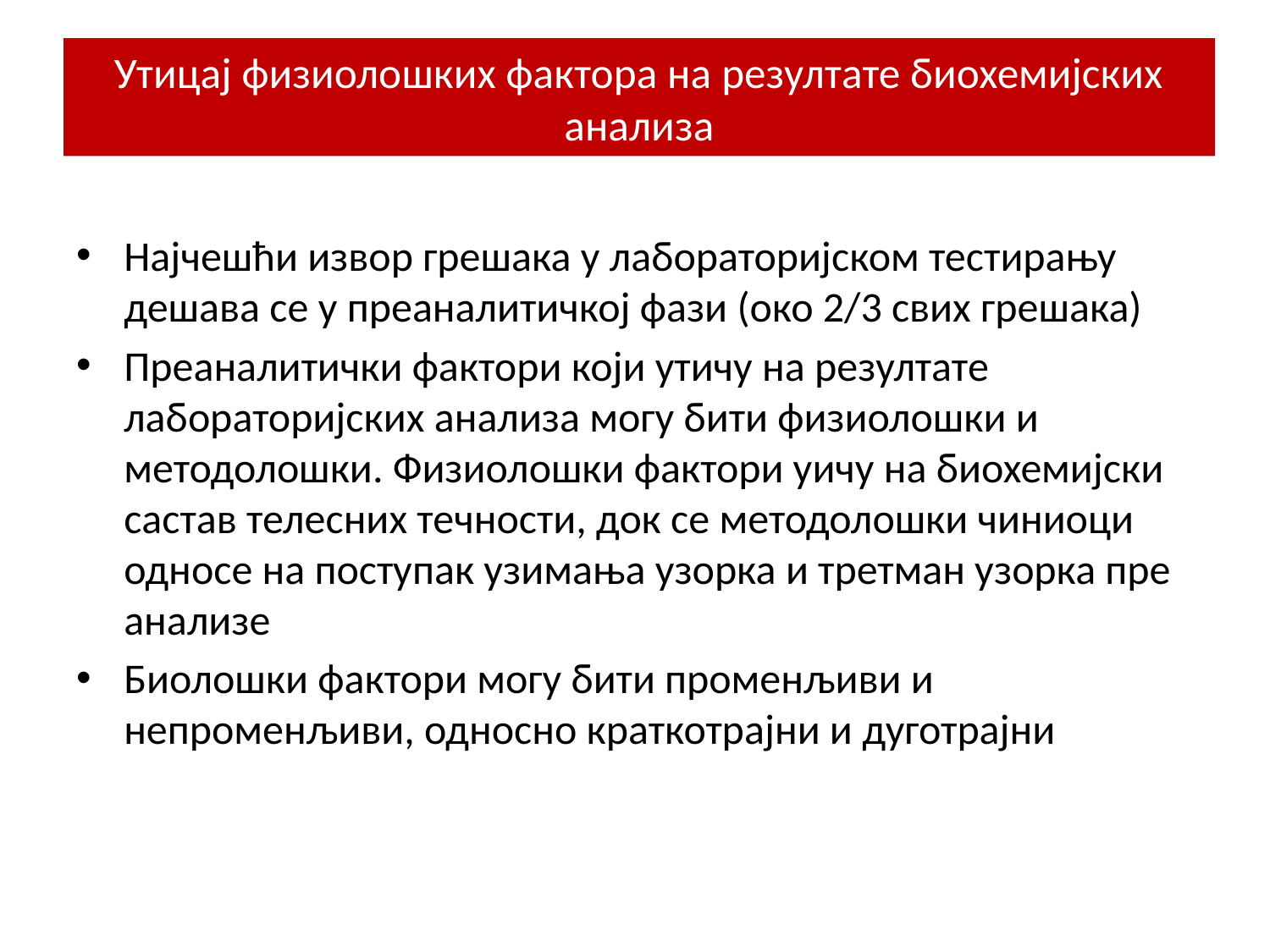

# Утицај физиолошких фактора на резултате биохемијских анализа
Најчешћи извор грешака у лабораторијском тестирању дешава се у преаналитичкој фази (око 2/3 свих грешака)
Преаналитички фактори који утичу на резултате лабораторијских анализа могу бити физиолошки и методолошки. Физиолошки фактори уичу на биохемијски састав телесних течности, док се методолошки чиниоци односе на поступак узимања узорка и третман узорка пре анализе
Биолошки фактори могу бити променљиви и непроменљиви, односно краткотрајни и дуготрајни